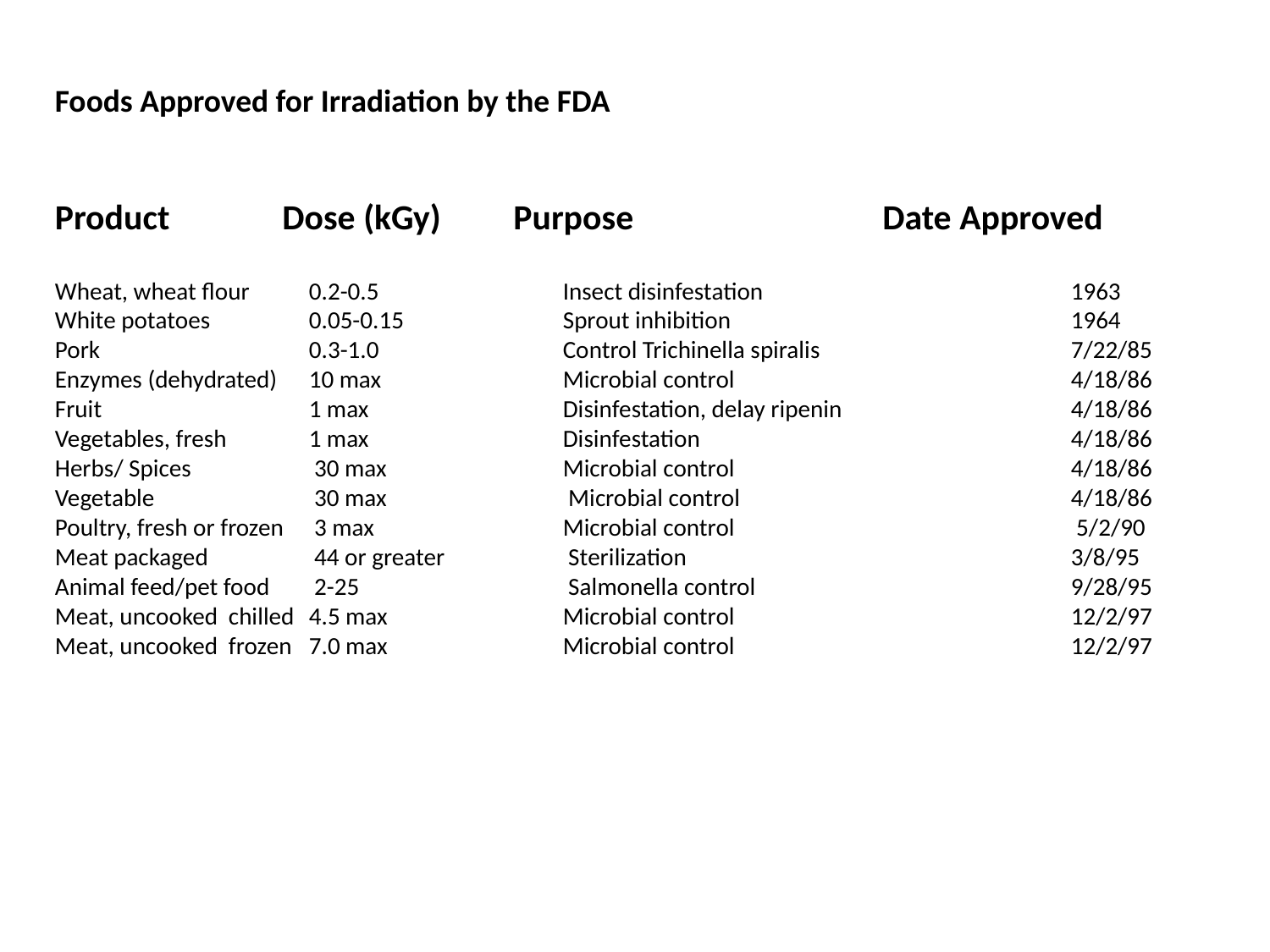

Foods Approved for Irradiation by the FDA

Product              Dose (kGy)         Purpose                               Date Approved

Wheat, wheat flour 	0.2-0.5 		Insect disinfestation 			1963
White potatoes 	0.05-0.15 		Sprout inhibition 			1964
Pork		0.3-1.0		Control Trichinella spiralis 		7/22/85
Enzymes (dehydrated) 	10 max 		Microbial control 			4/18/86
Fruit 		1 max		Disinfestation, delay ripenin   		4/18/86
Vegetables, fresh 	1 max		Disinfestation 			4/18/86
Herbs/ Spices 	 30 max 		Microbial control 			4/18/86
Vegetable 		 30 max		 Microbial control 			4/18/86
Poultry, fresh or frozen	 3 max 		Microbial control			 5/2/90
Meat packaged	 44 or greater	 Sterilization 			3/8/95
Animal feed/pet food	 2-25		 Salmonella control 			9/28/95
Meat, uncooked  chilled 	4.5 max 		Microbial control 			12/2/97
Meat, uncooked  frozen 	7.0 max 		Microbial control 			12/2/97